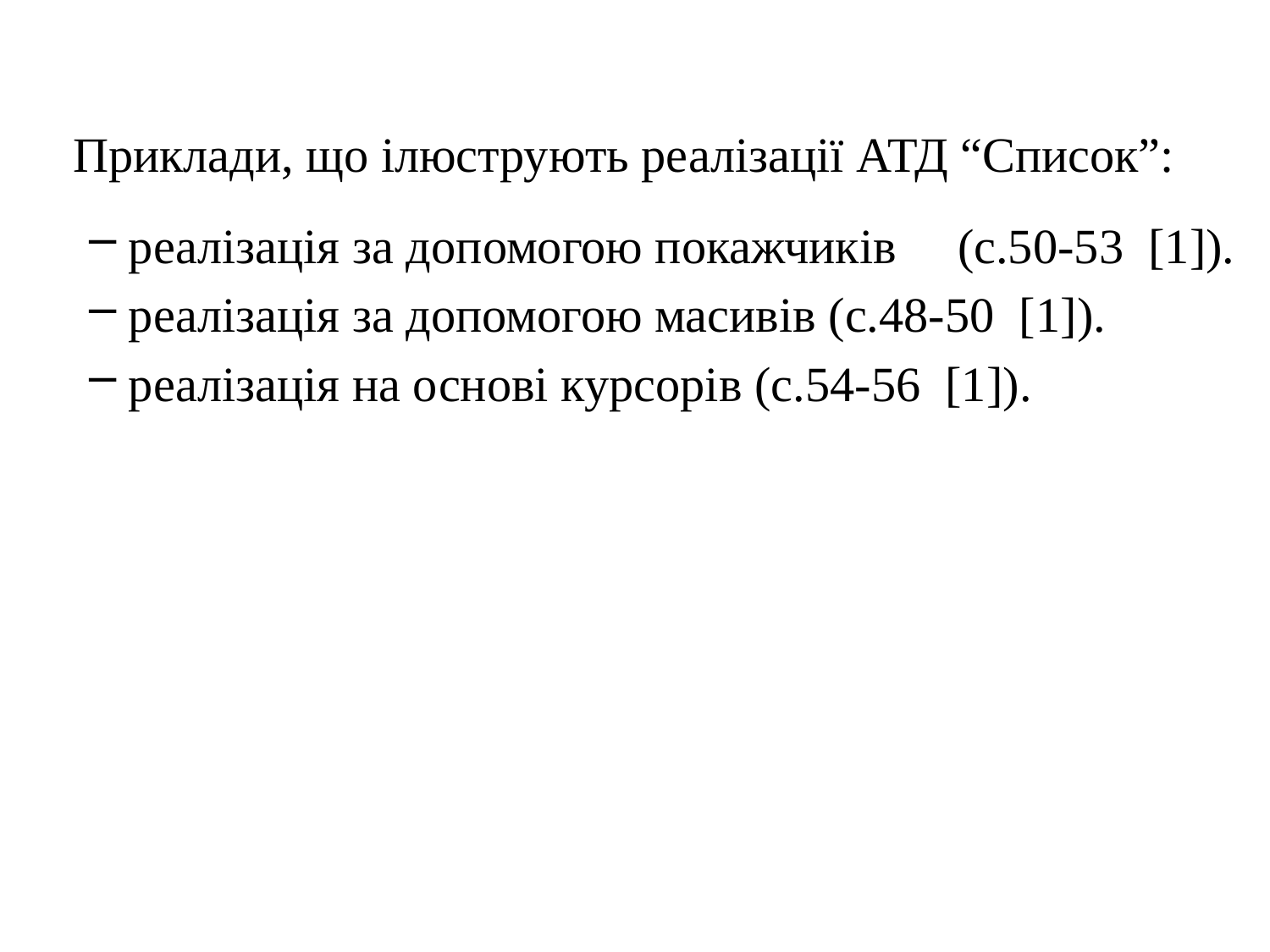

Приклади, що ілюструють реалізації АТД “Список”:

реалізація за допомогою покажчиків     (с.50-53  [1]).
реалізація за допомогою масивів (с.48-50  [1]).
реалізація на основі курсорів (с.54-56  [1]).